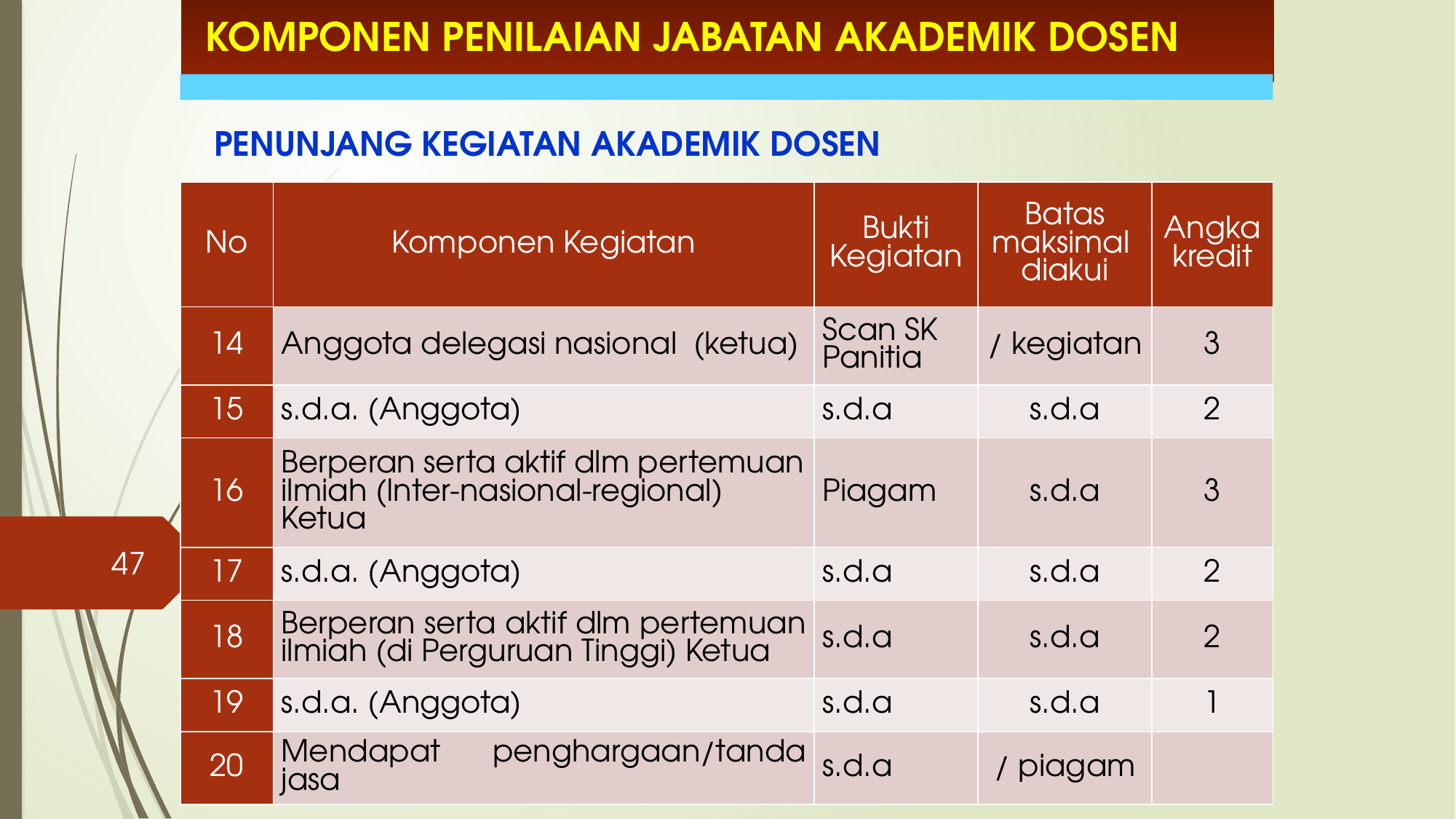

KOMPONEN PENILAIAN JABATAN AKADEMIK DOSEN

PENUNJANG KEGIATAN AKADEMIK DOSEN
| No | Komponen Kegiatan | Bukti Kegiatan | Batas maksimal diakui | Angka kredit |
| --- | --- | --- | --- | --- |
| 14 | Anggota delegasi nasional (ketua) | Scan SK Panitia | / kegiatan | 3 |
| 15 | s.d.a. (Anggota) | s.d.a | s.d.a | 2 |
| 16 | Berperan serta aktif dlm pertemuan ilmiah (Inter-nasional-regional) Ketua | Piagam | s.d.a | 3 |
| 17 | s.d.a. (Anggota) | s.d.a | s.d.a | 2 |
| 18 | Berperan serta aktif dlm pertemuan ilmiah (di Perguruan Tinggi) Ketua | s.d.a | s.d.a | 2 |
| 19 | s.d.a. (Anggota) | s.d.a | s.d.a | 1 |
| 20 | Mendapat penghargaan/tanda jasa | s.d.a | / piagam |  |
47